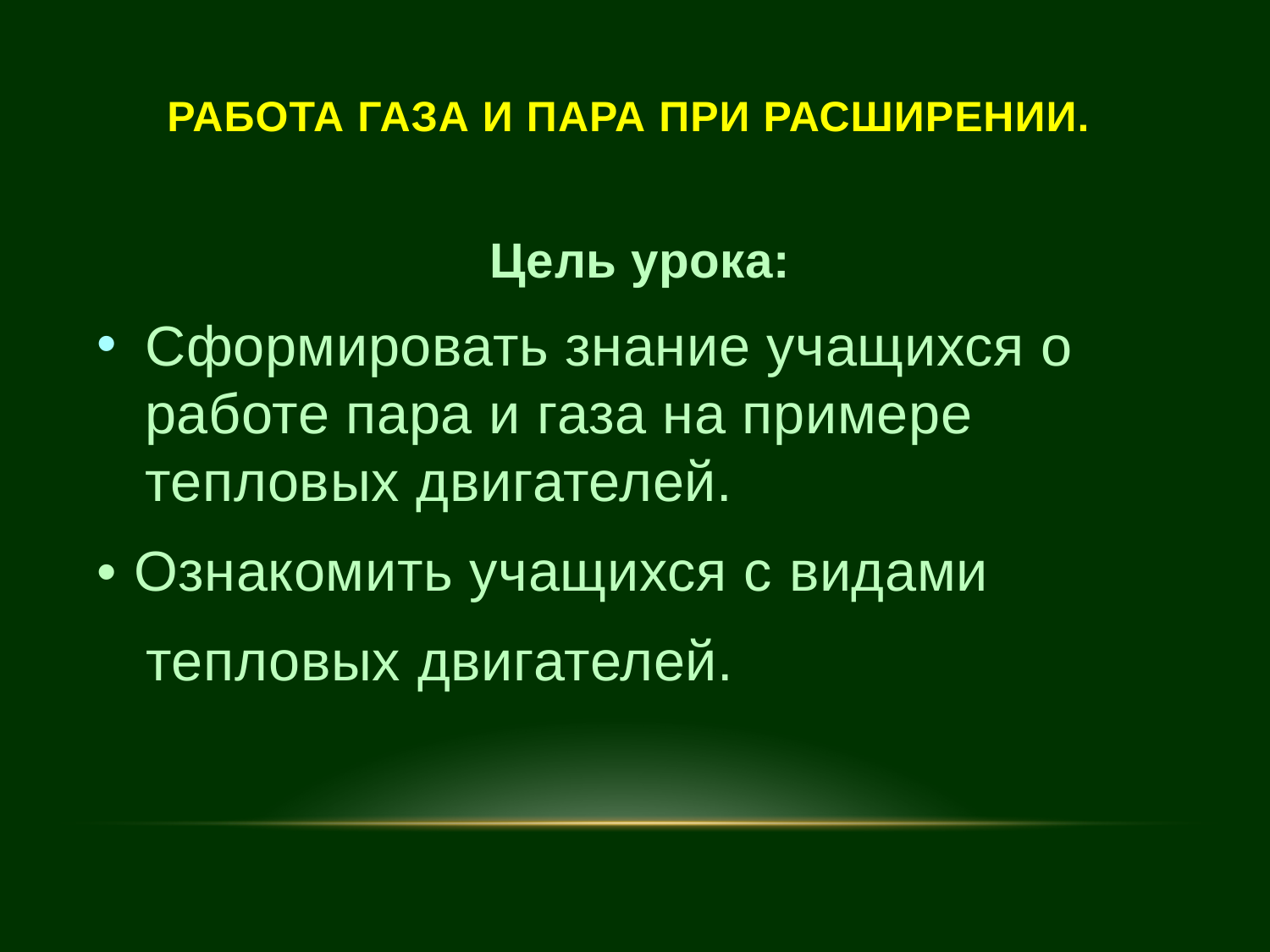

# Работа газа и пара при расширении.
Цель урока:
Сформировать знание учащихся о работе пара и газа на примере тепловых двигателей.
• Ознакомить учащихся с видами
   тепловых двигателей.